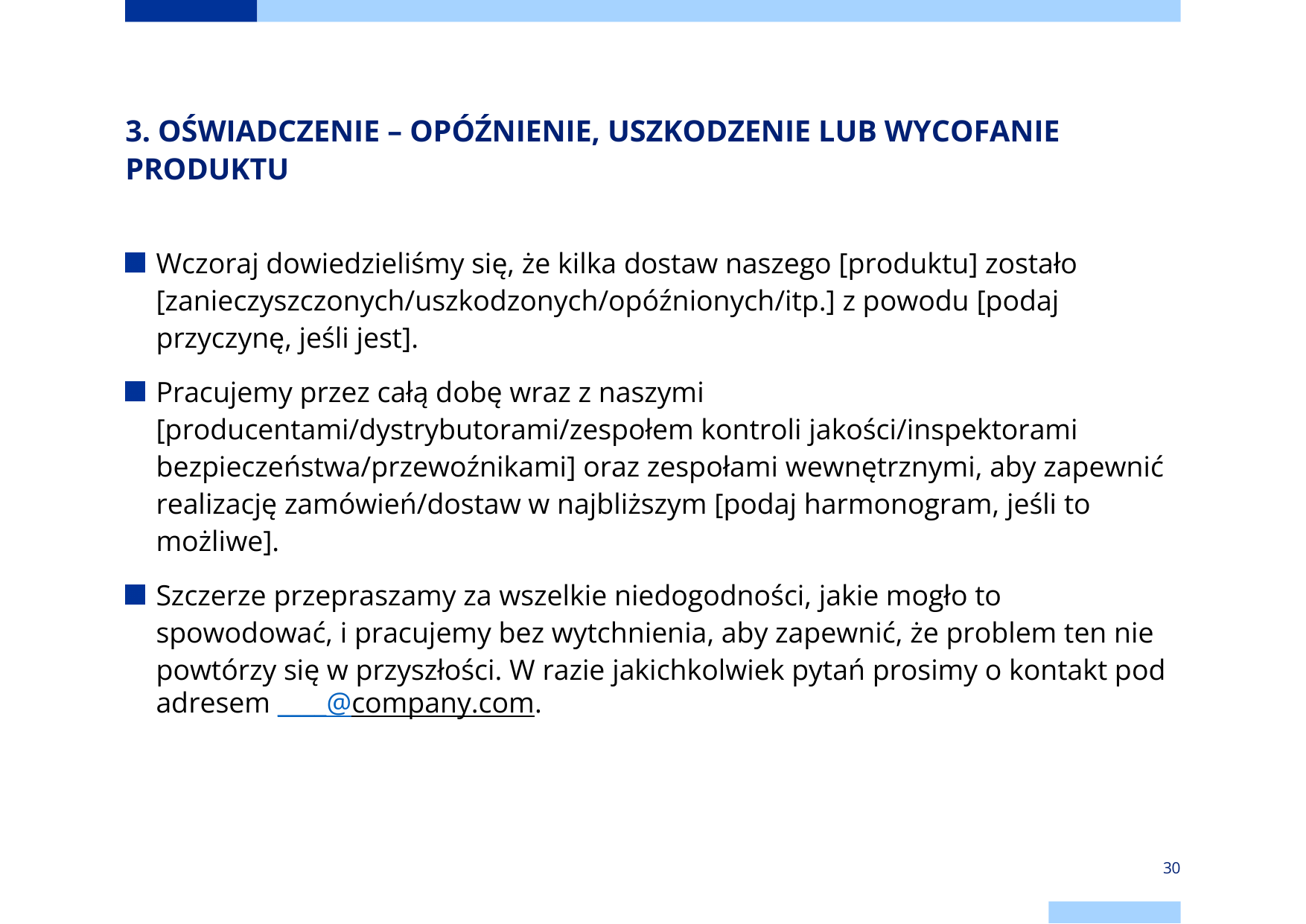

# 3. OŚWIADCZENIE – OPÓŹNIENIE, USZKODZENIE LUB WYCOFANIE PRODUKTU
Wczoraj dowiedzieliśmy się, że kilka dostaw naszego [produktu] zostało [zanieczyszczonych/uszkodzonych/opóźnionych/itp.] z powodu [podaj przyczynę, jeśli jest].⠀⠀⠀⠀⠀⠀⠀⠀⠀
Pracujemy przez całą dobę wraz z naszymi [producentami/dystrybutorami/zespołem kontroli jakości/inspektorami bezpieczeństwa/przewoźnikami] oraz zespołami wewnętrznymi, aby zapewnić realizację zamówień/dostaw w najbliższym [podaj harmonogram, jeśli to możliwe].⠀⠀⠀⠀⠀⠀⠀⠀⠀
Szczerze przepraszamy za wszelkie niedogodności, jakie mogło to spowodować, i pracujemy bez wytchnienia, aby zapewnić, że problem ten nie powtórzy się w przyszłości. W razie jakichkolwiek pytań prosimy o kontakt pod adresem ____@company.com.

30